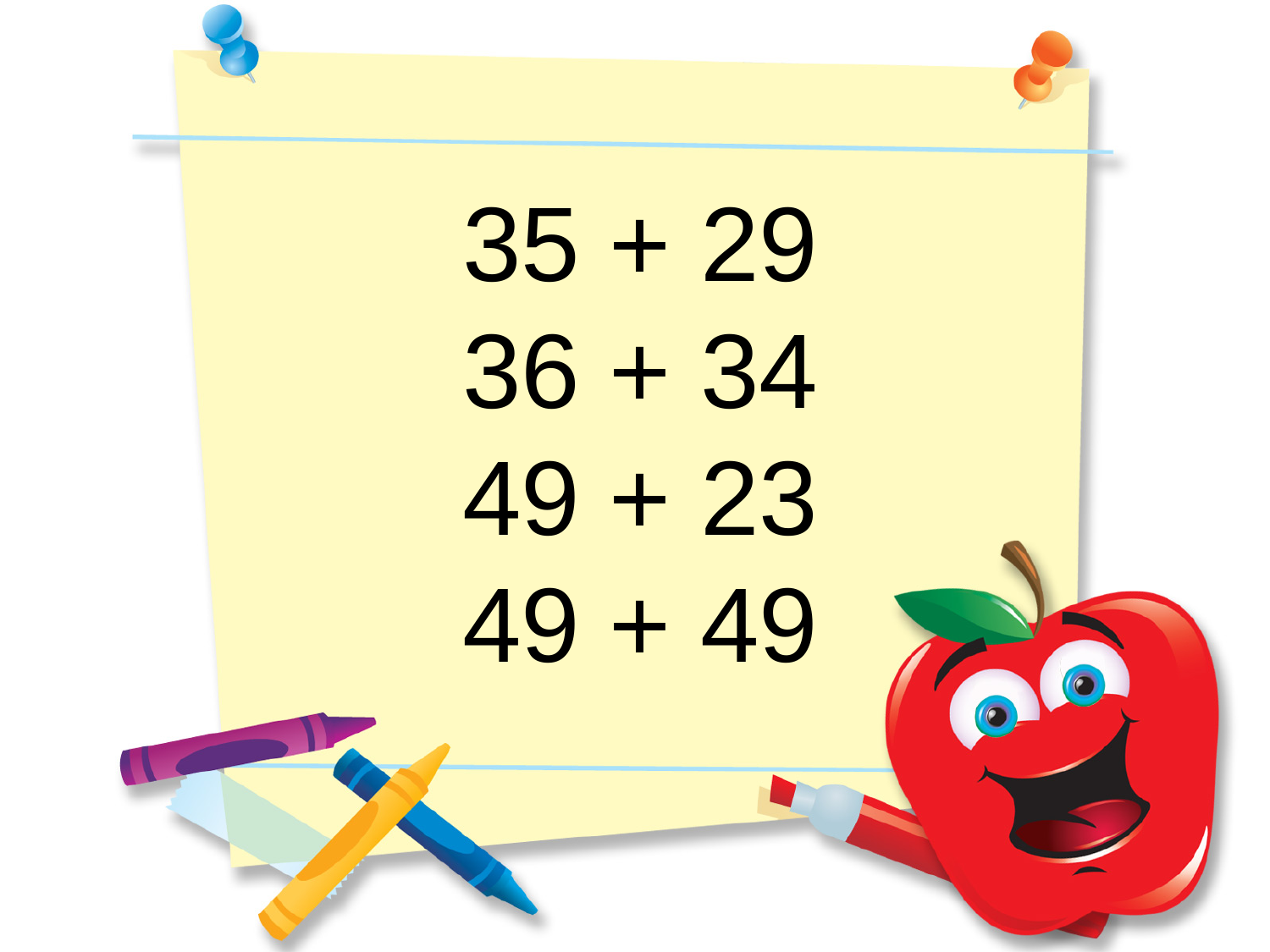

35 + 29
36 + 34
49 + 23
49 + 49